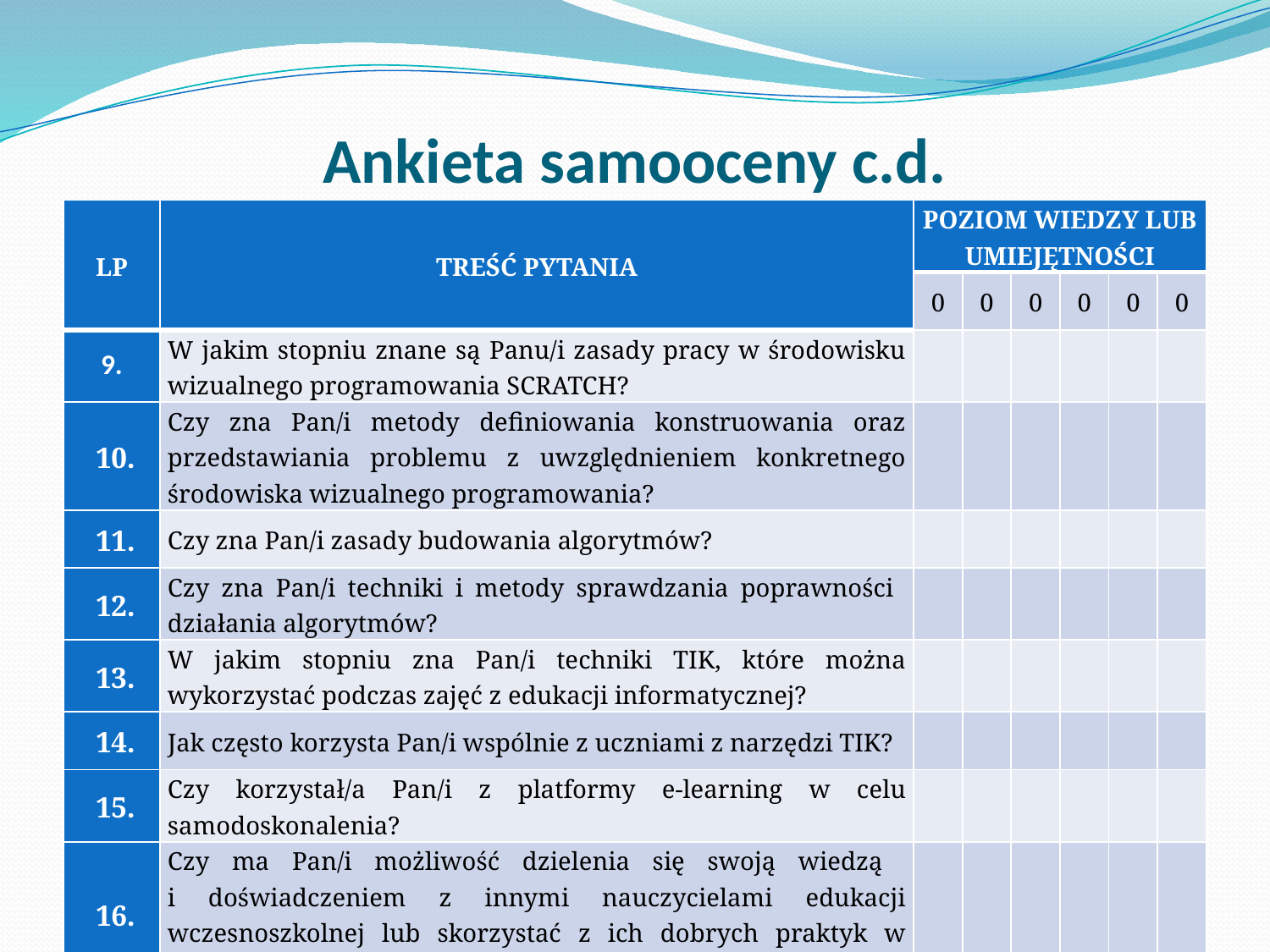

# Ankieta samooceny c.d.
| LP | TREŚĆ PYTANIA | POZIOM WIEDZY LUB UMIEJĘTNOŚCI |  |  |  |  |  |
| --- | --- | --- | --- | --- | --- | --- | --- |
|  |  | 0 | 0 | 0 | 0 | 0 | 0 |
| 9. | W jakim stopniu znane są Panu/i zasady pracy w środowisku wizualnego programowania SCRATCH? |  |  |  |  |  |  |
| 10. | Czy zna Pan/i metody definiowania konstruowania oraz przedstawiania problemu z uwzględnieniem konkretnego środowiska wizualnego programowania? |  |  |  |  |  |  |
| 11. | Czy zna Pan/i zasady budowania algorytmów? |  |  |  |  |  |  |
| 12. | Czy zna Pan/i techniki i metody sprawdzania poprawności działania algorytmów? |  |  |  |  |  |  |
| 13. | W jakim stopniu zna Pan/i techniki TIK, które można wykorzystać podczas zajęć z edukacji informatycznej? |  |  |  |  |  |  |
| 14. | Jak często korzysta Pan/i wspólnie z uczniami z narzędzi TIK? |  |  |  |  |  |  |
| 15. | Czy korzystał/a Pan/i z platformy e-learning w celu samodoskonalenia? |  |  |  |  |  |  |
| 16. | Czy ma Pan/i możliwość dzielenia się swoją wiedzą i doświadczeniem z innymi nauczycielami edukacji wczesnoszkolnej lub skorzystać z ich dobrych praktyk w zakresie wdrażania programowania na I etapie edukacyjnym? |  |  |  |  |  |  |